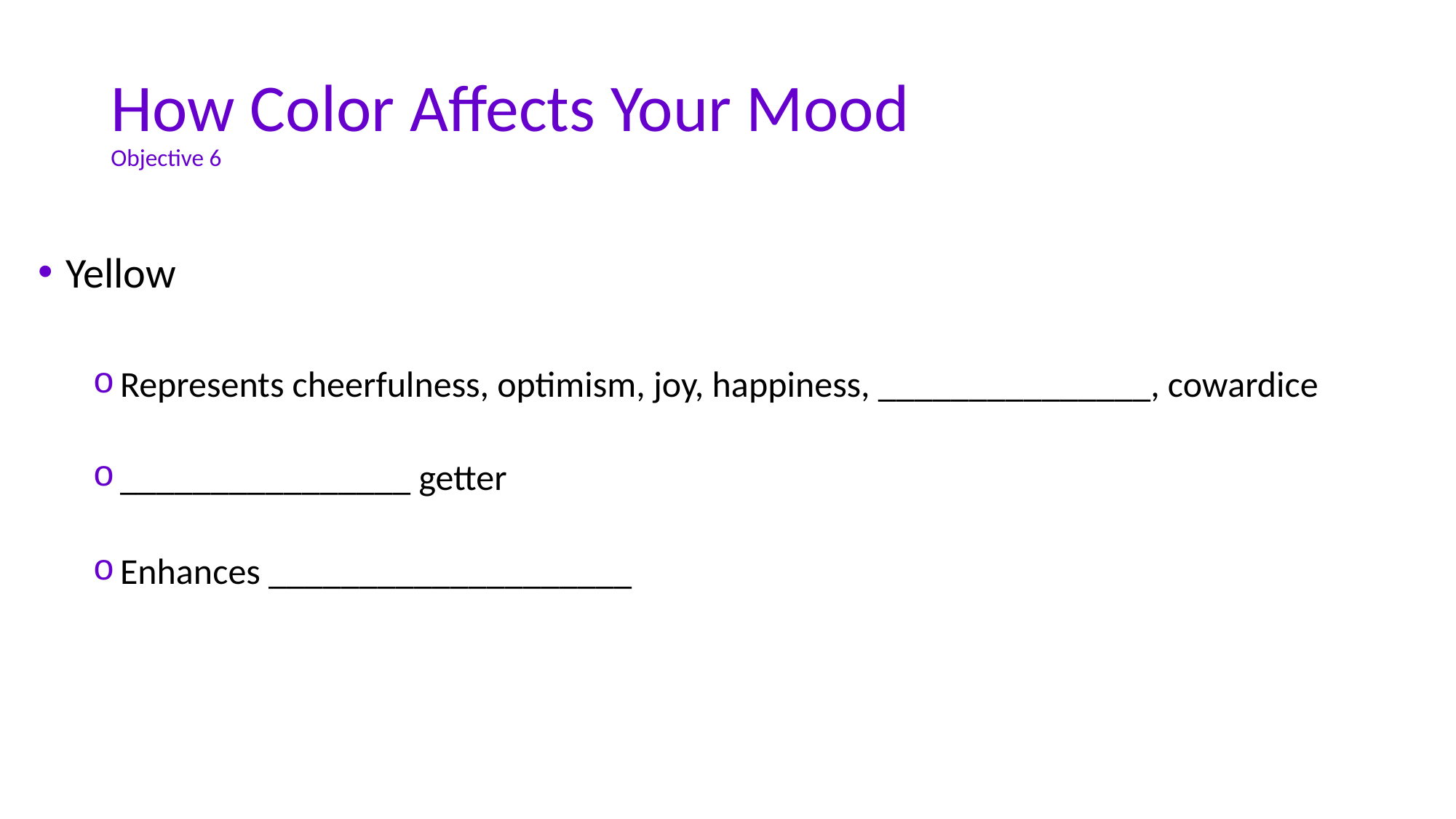

# How Color Affects Your Mood Objective 6
Yellow

Represents cheerfulness, optimism, joy, happiness, _______________, cowardice

________________ getter

Enhances ____________________